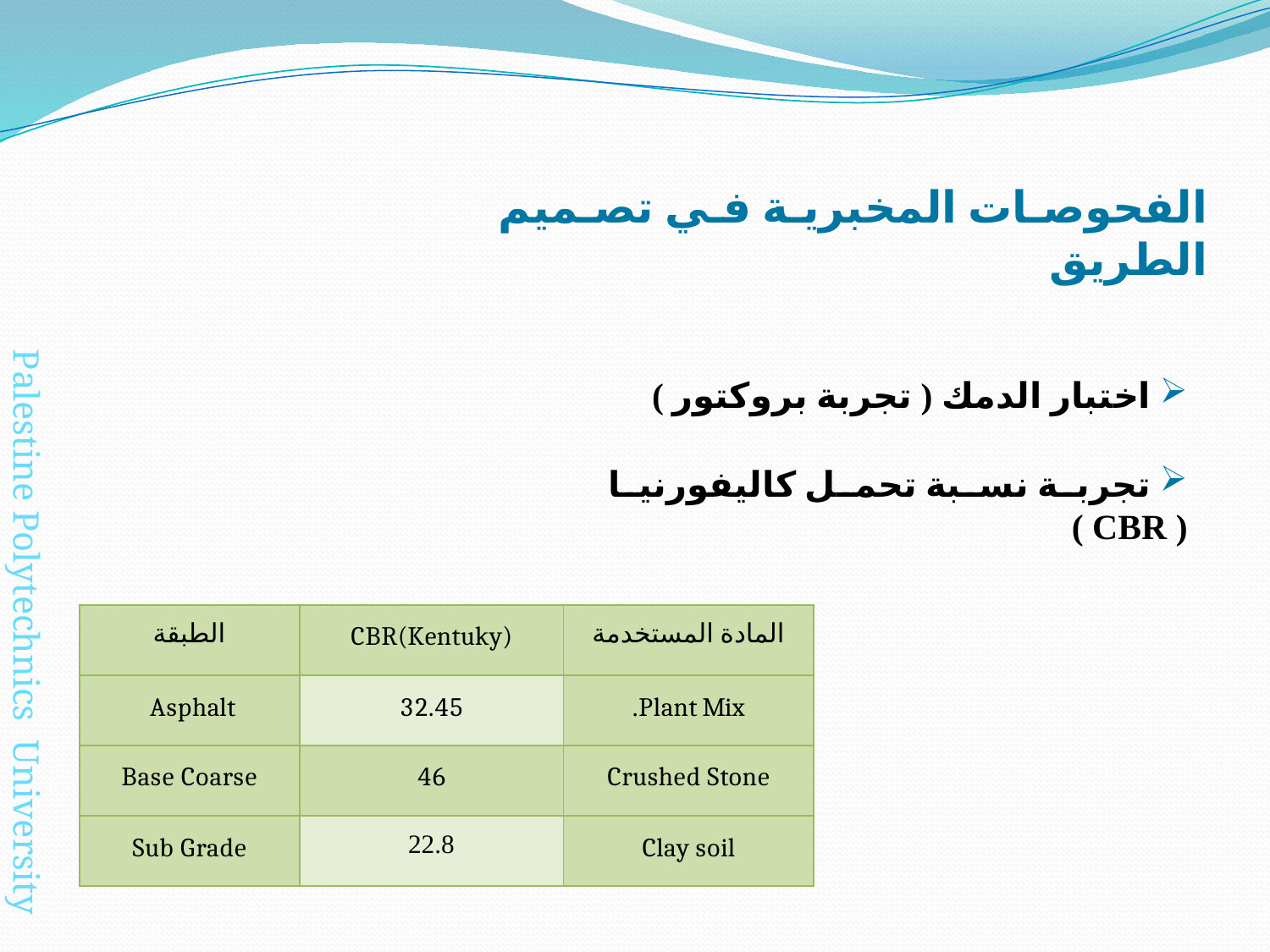

الفحوصات المخبرية في تصميم الطريق
 اختبار الدمك ( تجربة بروكتور )
 تجربة نسبة تحمل كاليفورنيا ( CBR )
Palestine Polytechnics  University
| الطبقة | CBR(Kentuky) | المادة المستخدمة |
| --- | --- | --- |
| Asphalt | 32.45 | Plant Mix. |
| Base Coarse | 46 | Crushed Stone |
| Sub Grade | 22.8 | Clay soil |